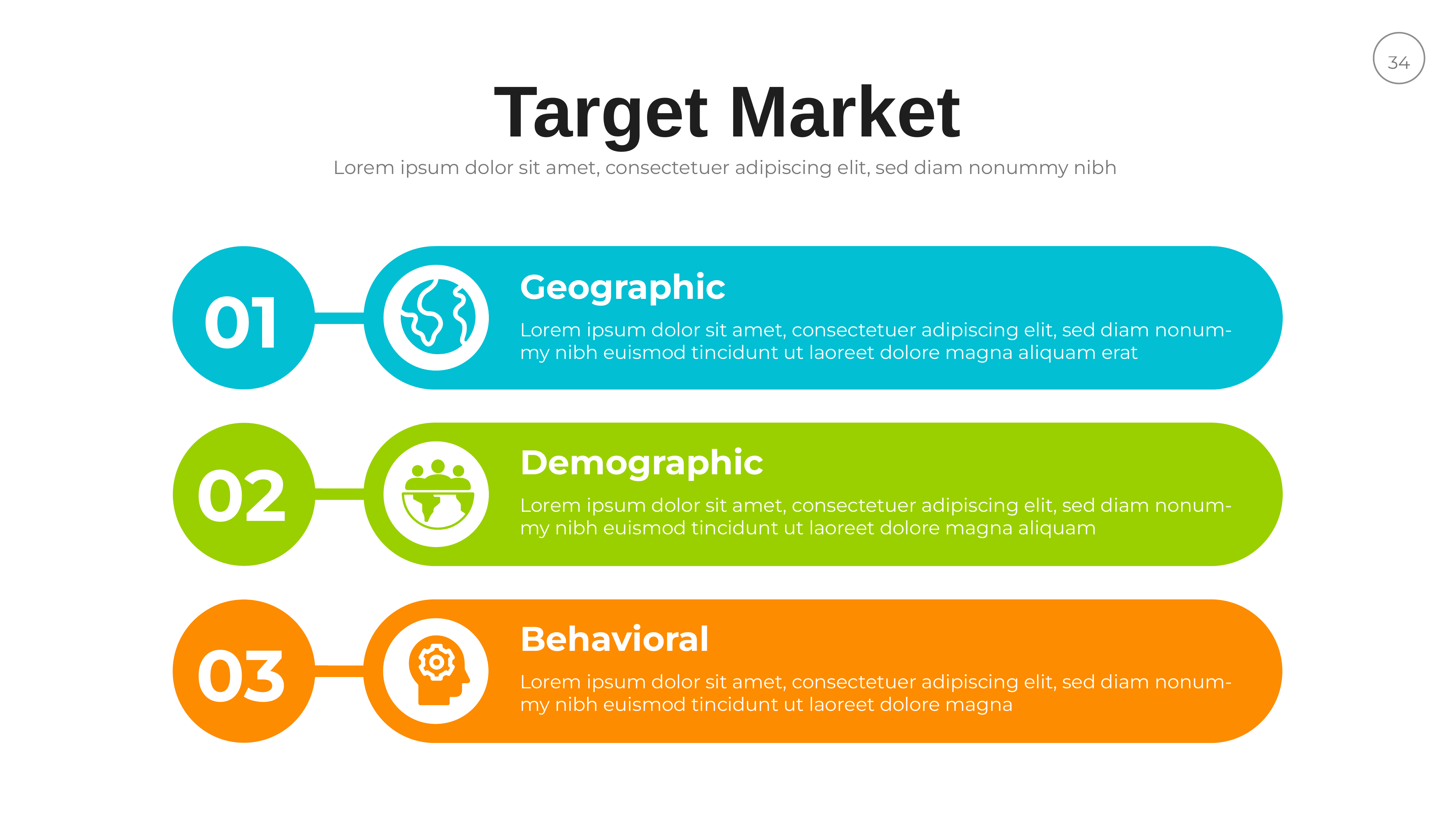

Target Market
Lorem ipsum dolor sit amet, consectetuer adipiscing elit, sed diam nonummy nibh

Geographic

01

Lorem ipsum dolor sit amet, consectetuer adipiscing elit, sed diam nonum-my nibh euismod tincidunt ut laoreet dolore magna aliquam erat

Demographic

02

Lorem ipsum dolor sit amet, consectetuer adipiscing elit, sed diam nonum-my nibh euismod tincidunt ut laoreet dolore magna aliquam

Behavioral

03

Lorem ipsum dolor sit amet, consectetuer adipiscing elit, sed diam nonum-my nibh euismod tincidunt ut laoreet dolore magna